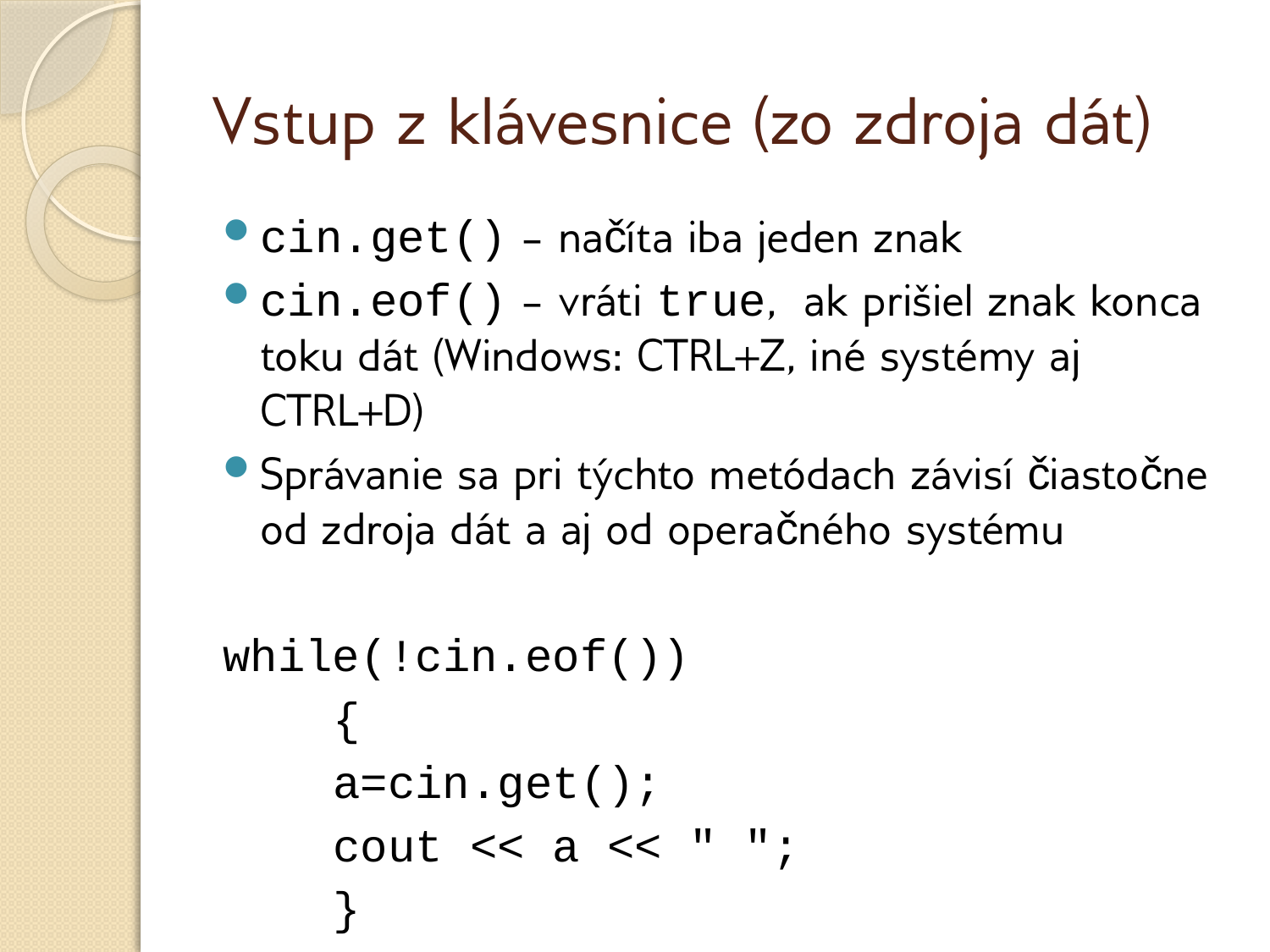

# Vstup z klávesnice (zo zdroja dát)
cin.get() – načíta iba jeden znak
cin.eof() – vráti true,  ak prišiel znak konca toku dát (Windows: CTRL+Z, iné systémy aj CTRL+D)
Správanie sa pri týchto metódach závisí čiastočne od zdroja dát a aj od operačného systému

while(!cin.eof())
    {
    a=cin.get();
    cout << a << " ";
    }